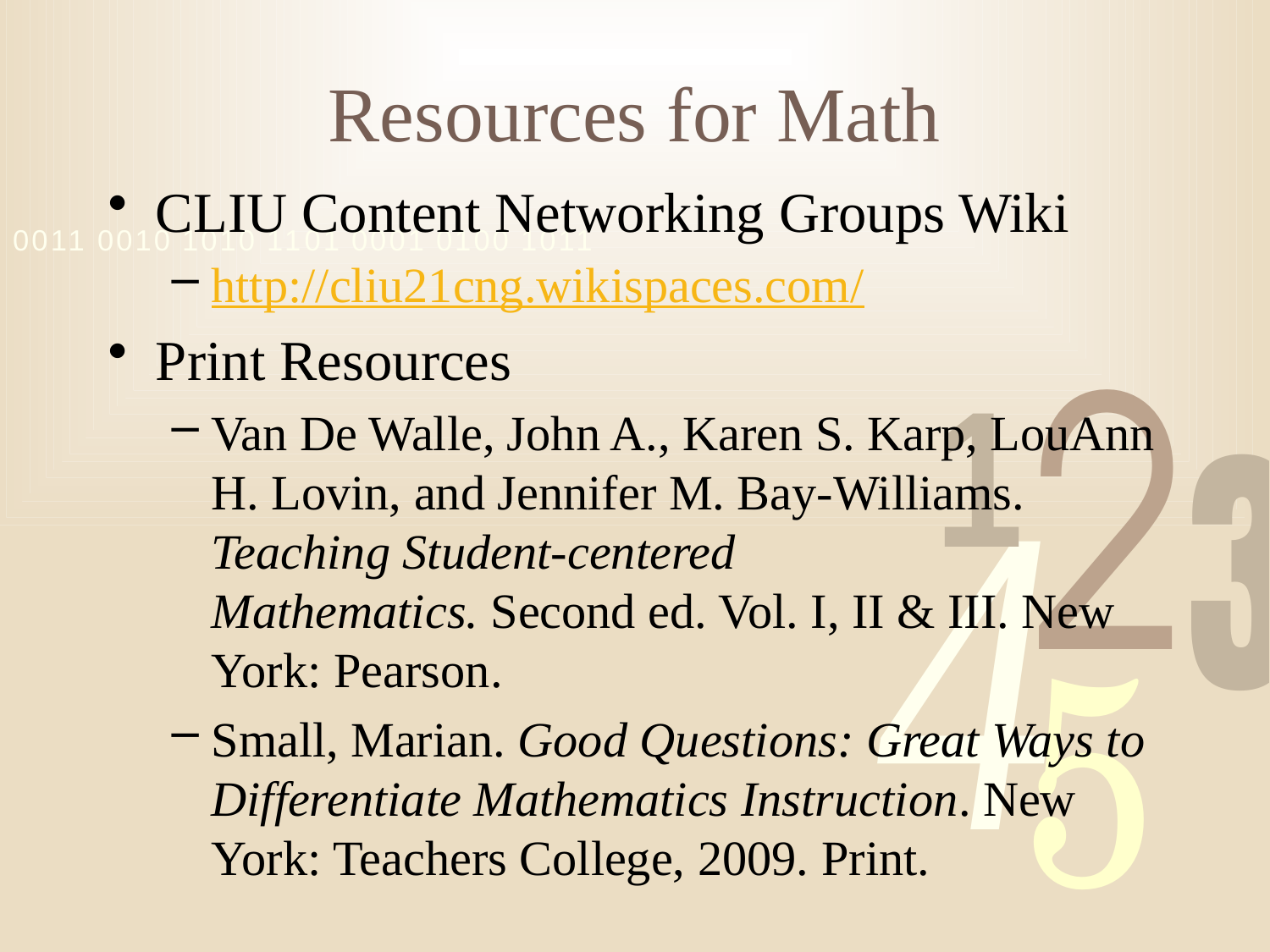

# Resources for Math
CLIU Content Networking Groups Wiki
http://cliu21cng.wikispaces.com/
Print Resources
Van De Walle, John A., Karen S. Karp, LouAnn H. Lovin, and Jennifer M. Bay-Williams. Teaching Student-centered Mathematics. Second ed. Vol. I, II & III. New York: Pearson.
Small, Marian. Good Questions: Great Ways to Differentiate Mathematics Instruction. New York: Teachers College, 2009. Print.